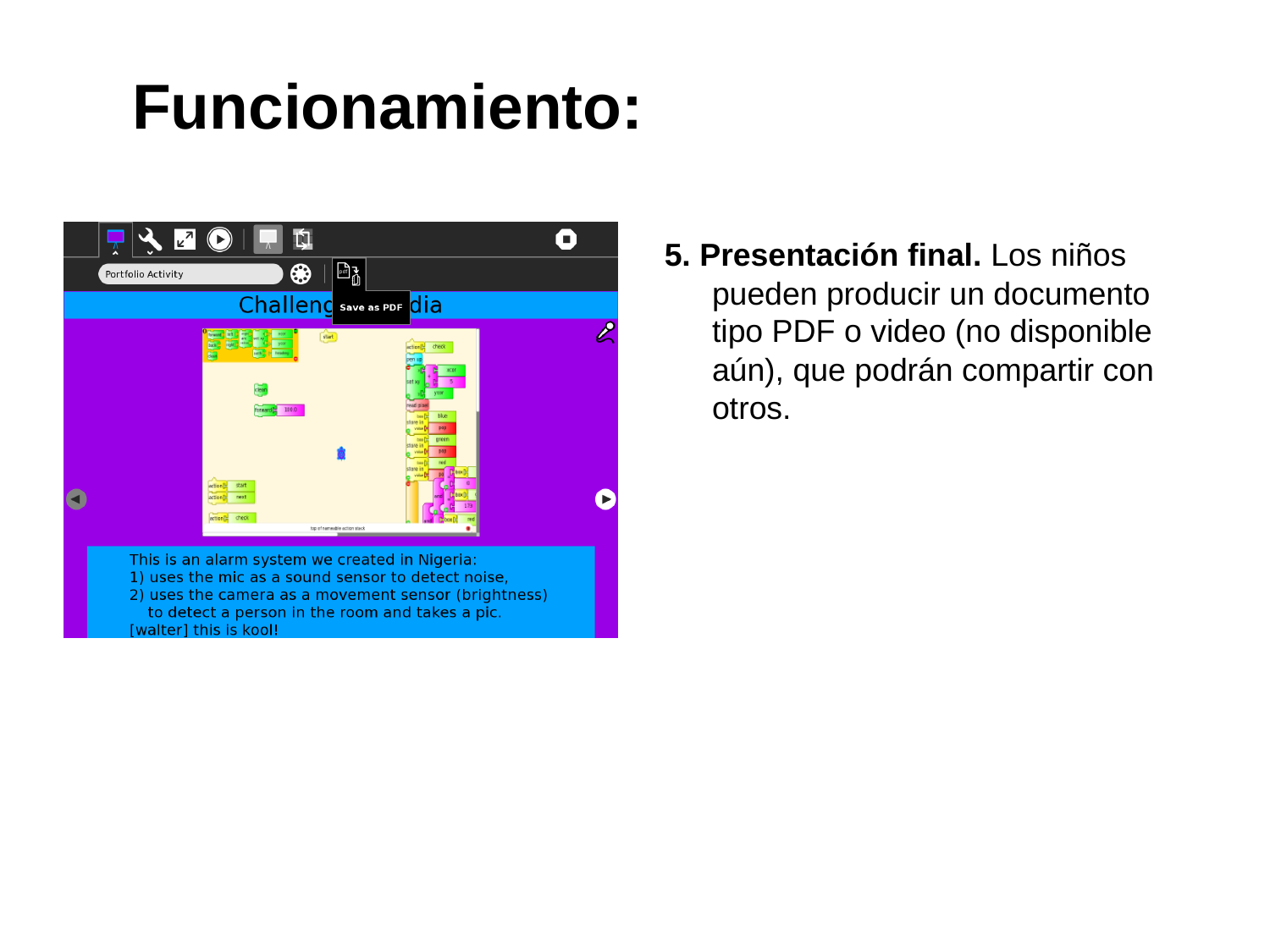

# Funcionamiento:
5. Presentación final. Los niños pueden producir un documento tipo PDF o video (no disponible aún), que podrán compartir con otros.